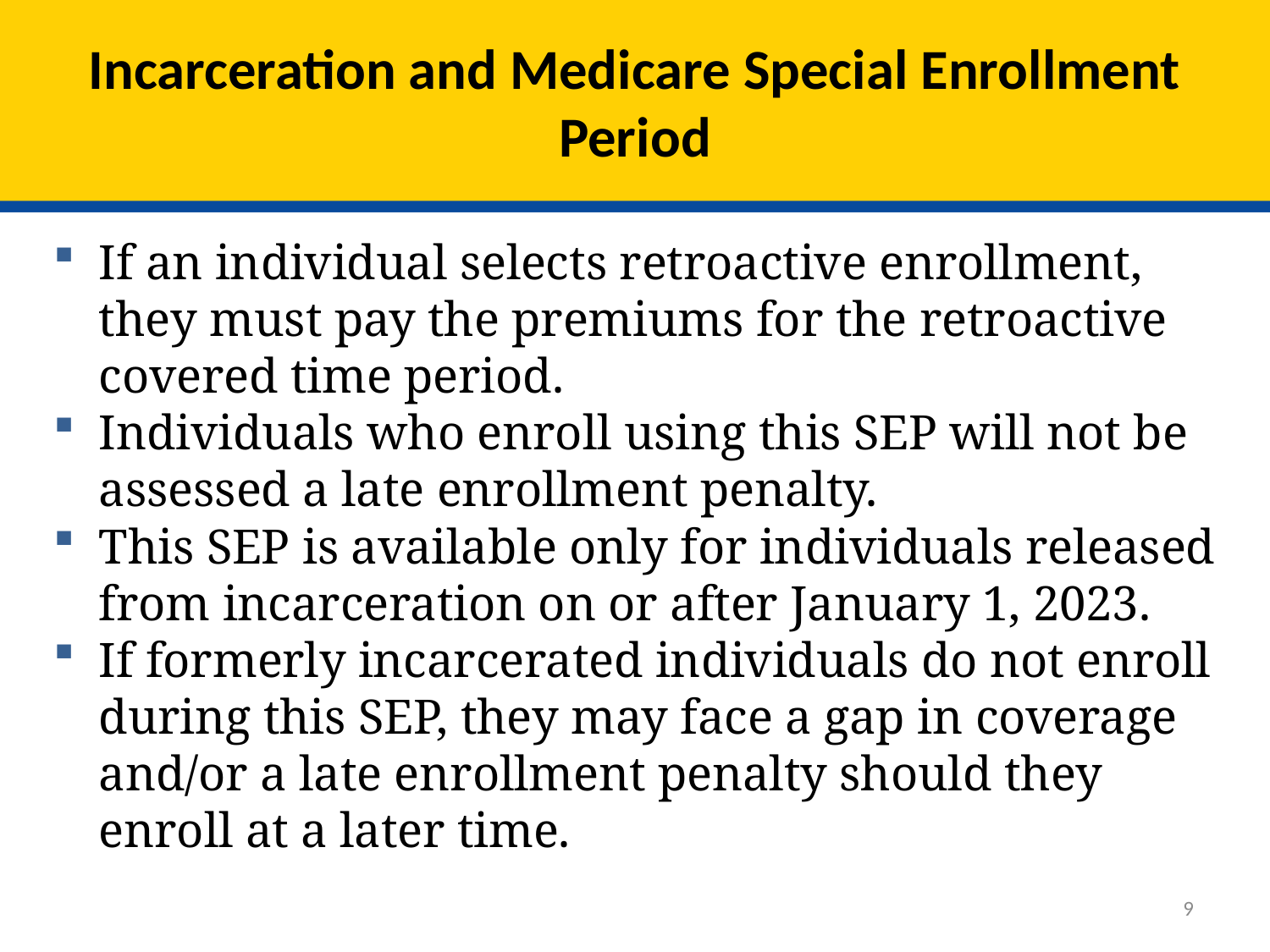

# Incarceration and Medicare Special Enrollment Period
If an individual selects retroactive enrollment, they must pay the premiums for the retroactive covered time period.
Individuals who enroll using this SEP will not be assessed a late enrollment penalty.
This SEP is available only for individuals released from incarceration on or after January 1, 2023.
If formerly incarcerated individuals do not enroll during this SEP, they may face a gap in coverage and/or a late enrollment penalty should they enroll at a later time.

9